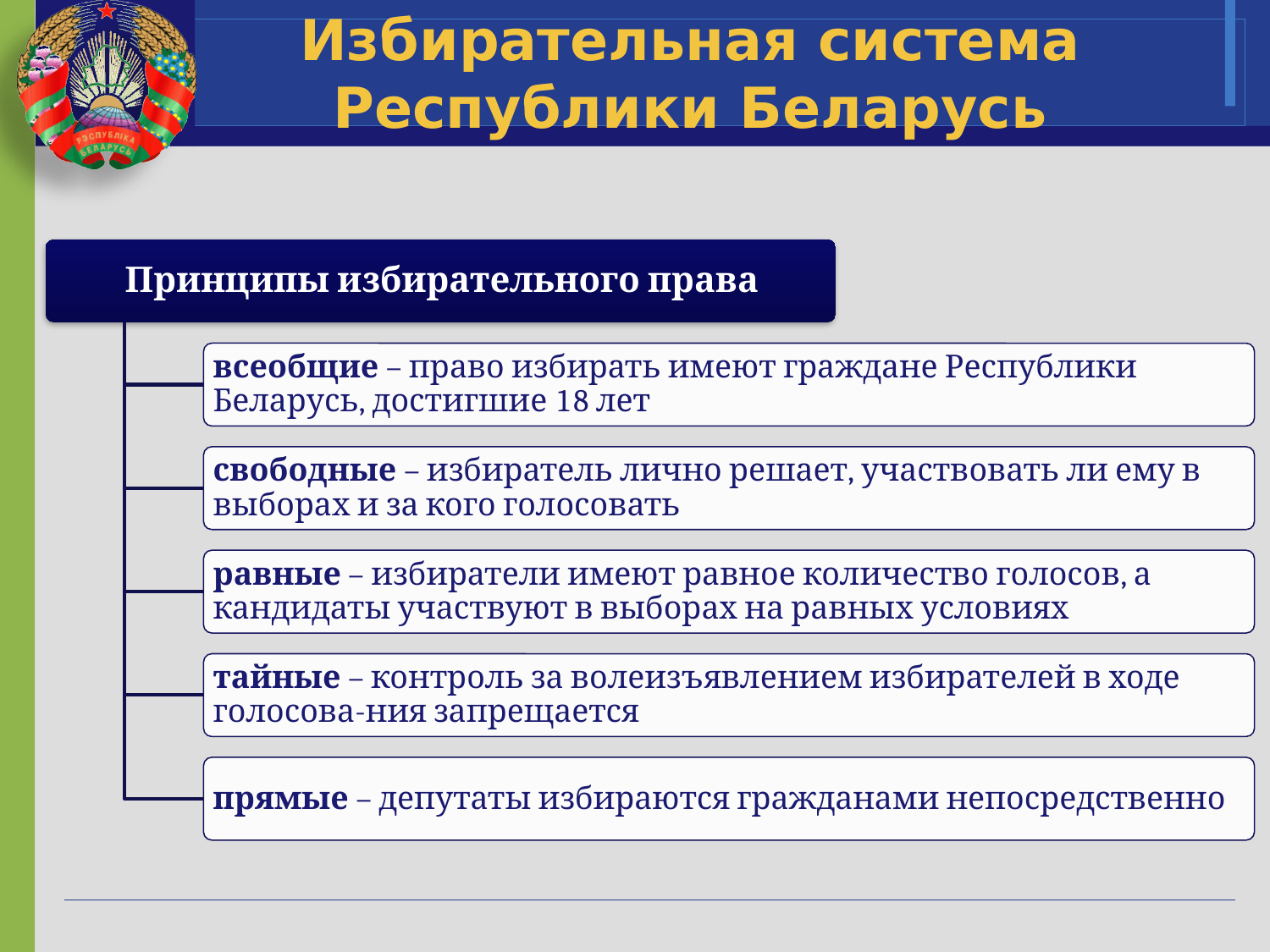

# Избирательная система Республики Беларусь
Принципы избирательного права
всеобщие – право избирать имеют граждане Республики Беларусь, достигшие 18 лет
свободные – избиратель лично решает, участвовать ли ему в выборах и за кого голосовать
равные – избиратели имеют равное количество голосов, а кандидаты участвуют в выборах на равных условиях
тайные – контроль за волеизъявлением избирателей в ходе голосова-ния запрещается
прямые – депутаты избираются гражданами непосредственно